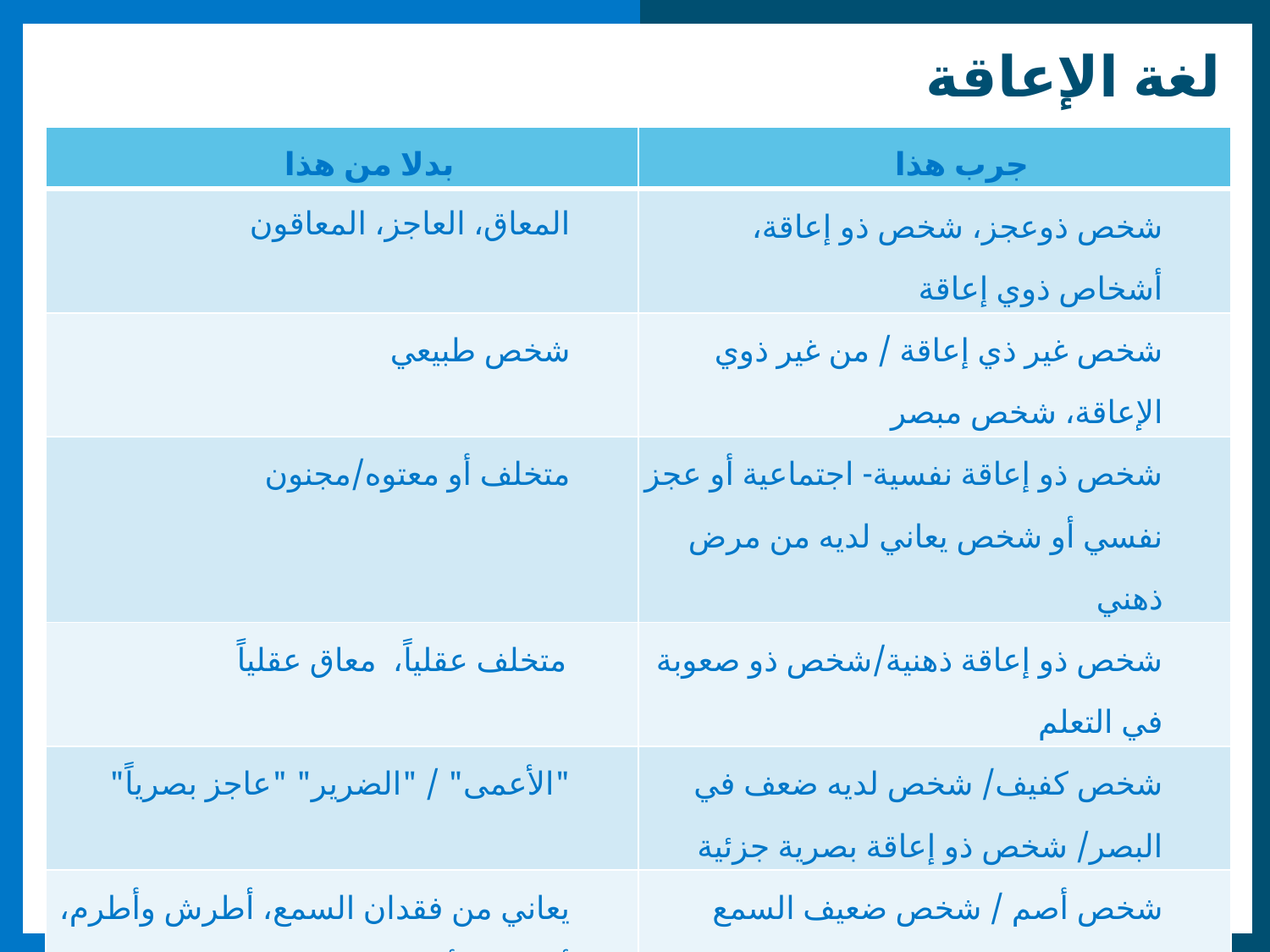

# لغة الإعاقة
| بدلا من هذا | جرب هذا |
| --- | --- |
| المعاق، العاجز، المعاقون | شخص ذوعجز، شخص ذو إعاقة، أشخاص ذوي إعاقة |
| شخص طبيعي | شخص غير ذي إعاقة / من غير ذوي الإعاقة، شخص مبصر |
| متخلف أو معتوه/مجنون | شخص ذو إعاقة نفسية- اجتماعية أو عجز نفسي أو شخص يعاني لديه من مرض ذهني |
| متخلف عقلياً، معاق عقلياً | شخص ذو إعاقة ذهنية/شخص ذو صعوبة في التعلم |
| "الأعمى" / "الضرير" "عاجز بصرياً" | شخص كفيف/ شخص لديه ضعف في البصر/ شخص ذو إعاقة بصرية جزئية |
| يعاني من فقدان السمع، أطرش وأطرم، أطرش وأخرس | شخص أصم / شخص ضعيف السمع |